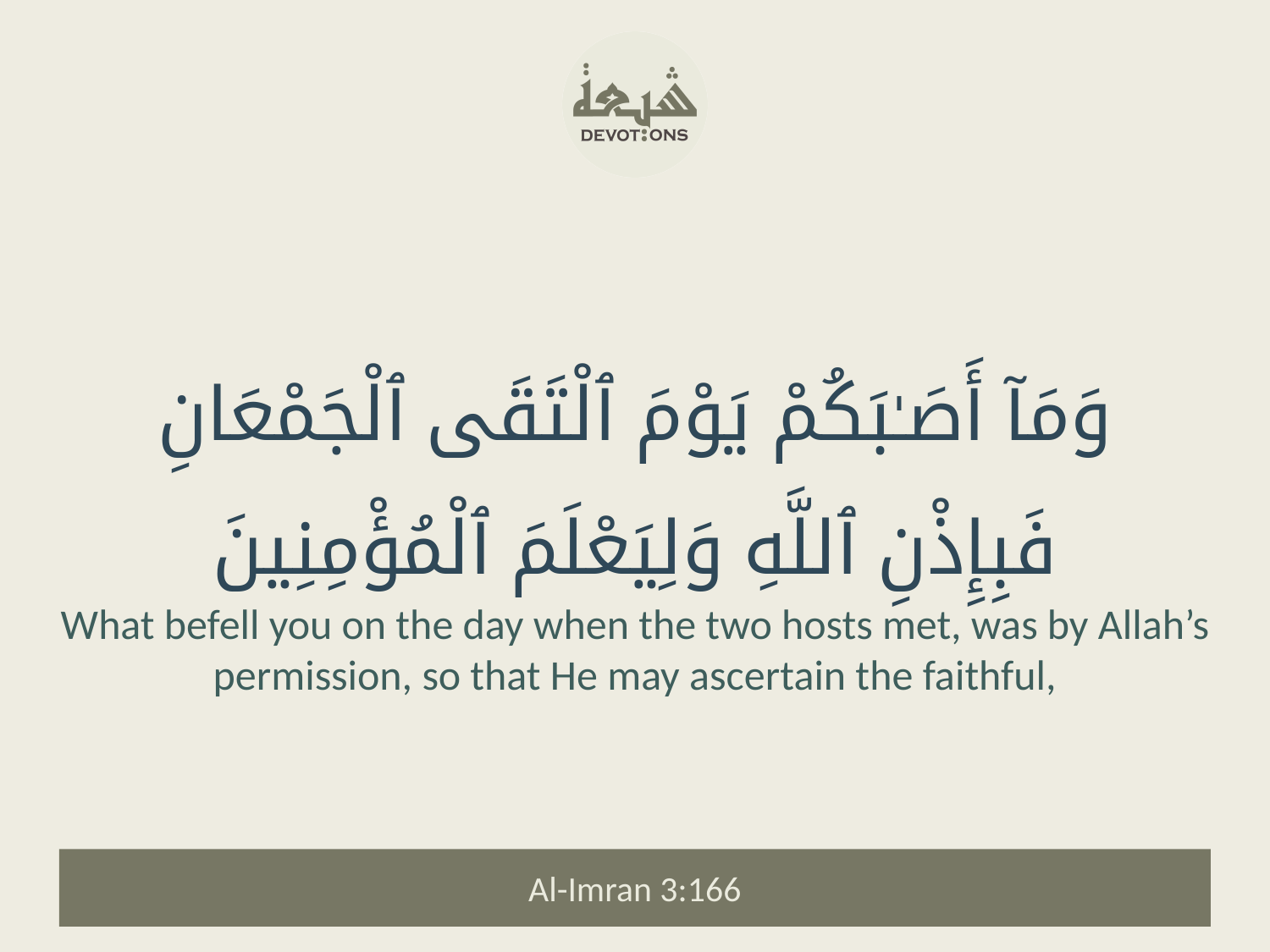

وَمَآ أَصَـٰبَكُمْ يَوْمَ ٱلْتَقَى ٱلْجَمْعَانِ فَبِإِذْنِ ٱللَّهِ وَلِيَعْلَمَ ٱلْمُؤْمِنِينَ
What befell you on the day when the two hosts met, was by Allah’s permission, so that He may ascertain the faithful,
Al-Imran 3:166